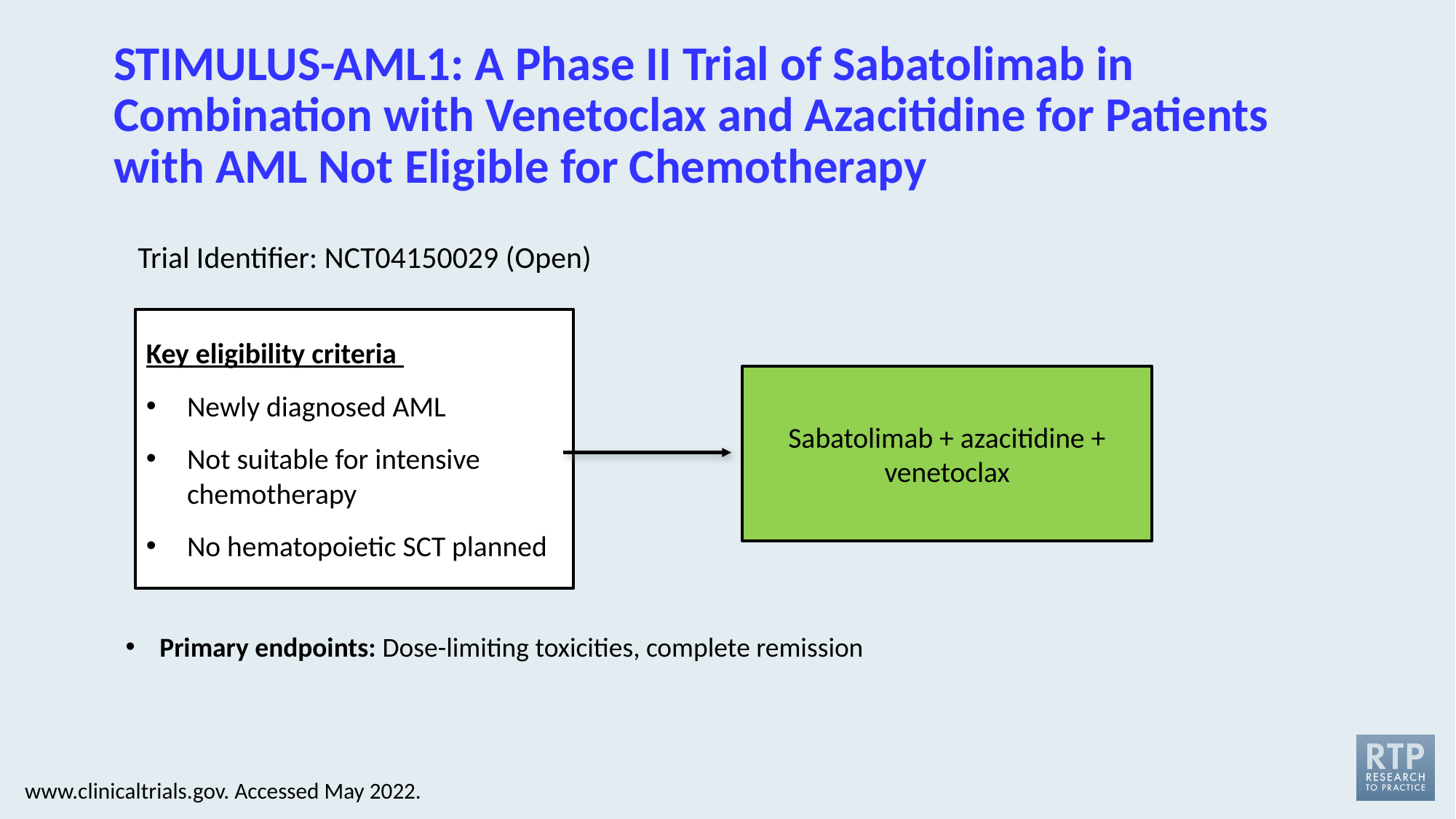

# STIMULUS-AML1: A Phase II Trial of Sabatolimab in Combination with Venetoclax and Azacitidine for Patients with AML Not Eligible for Chemotherapy
Trial Identifier: NCT04150029 (Open)
Key eligibility criteria
Newly diagnosed AML
Not suitable for intensive chemotherapy
No hematopoietic SCT planned
Sabatolimab + azacitidine + venetoclax
Primary endpoints: Dose-limiting toxicities, complete remission
www.clinicaltrials.gov. Accessed May 2022.